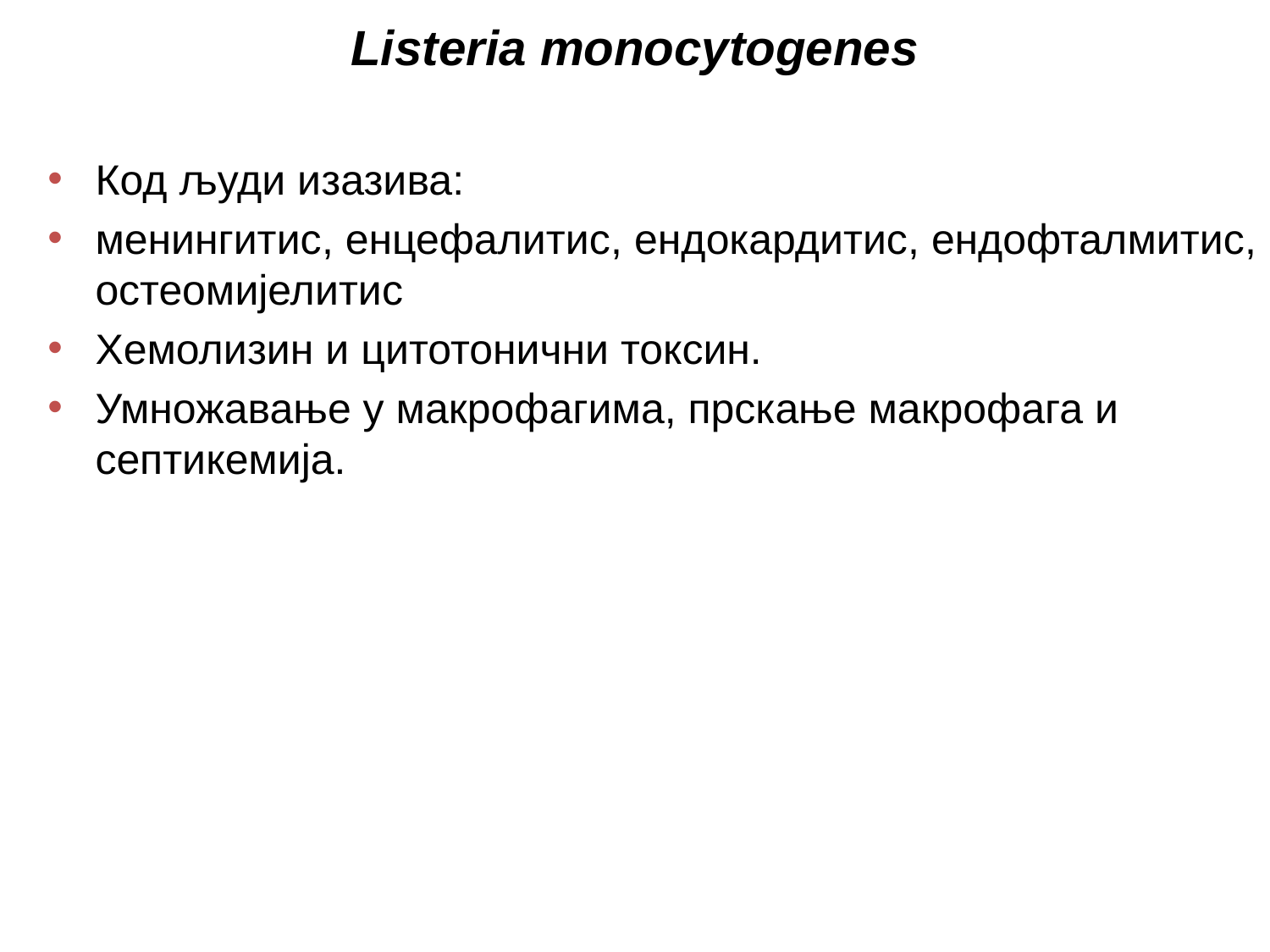

Listeria monocytogenes
Код људи изазива:
менингитис, енцефалитис, ендокардитис, ендофталмитис, остеомијелитис
Хемолизин и цитотонични токсин.
Умножавање у макрофагима, прскање макрофага и септикемија.